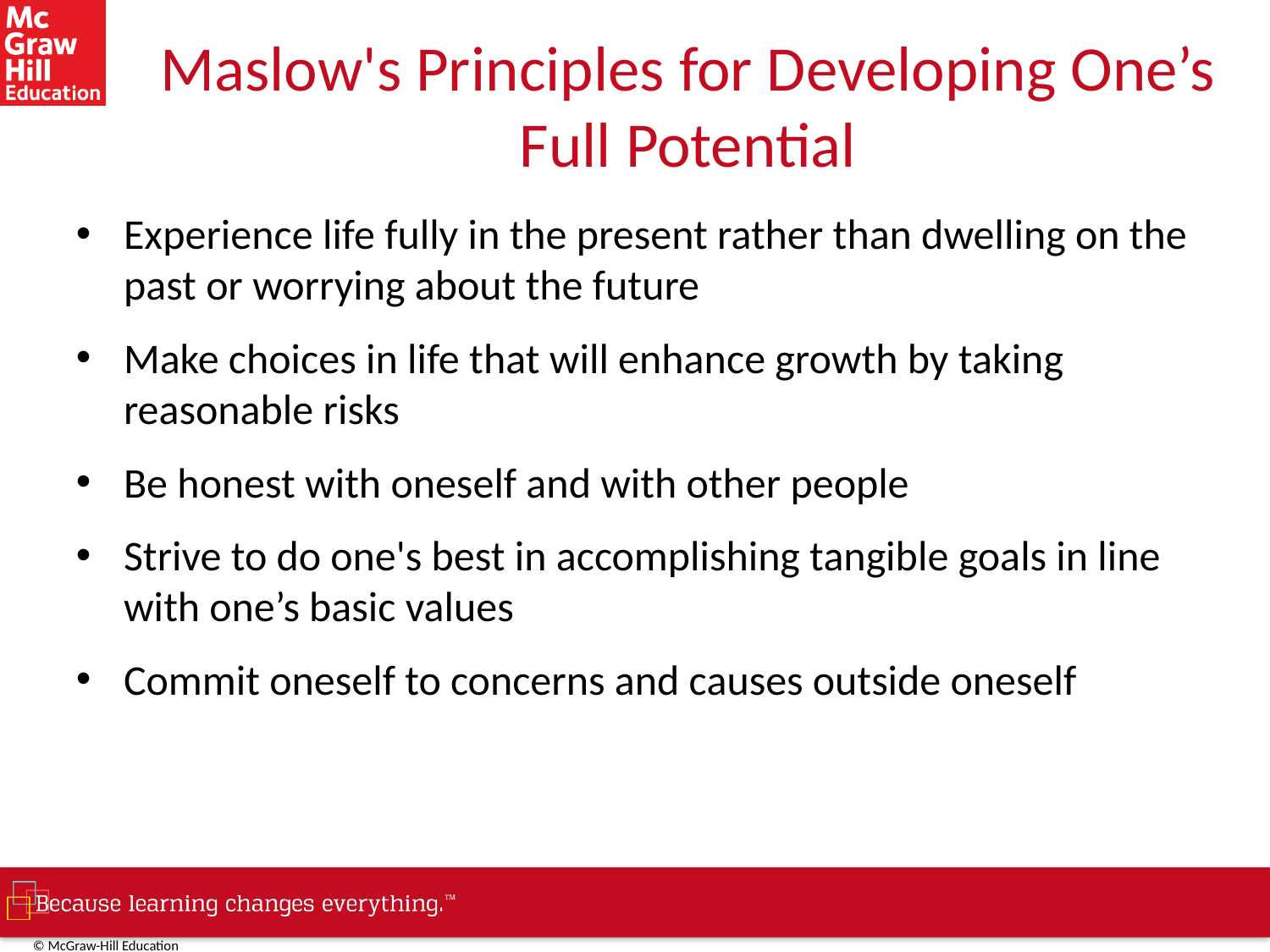

# Maslow's Principles for Developing One’s Full Potential
Experience life fully in the present rather than dwelling on the past or worrying about the future
Make choices in life that will enhance growth by taking reasonable risks
Be honest with oneself and with other people
Strive to do one's best in accomplishing tangible goals in line with one’s basic values
Commit oneself to concerns and causes outside oneself